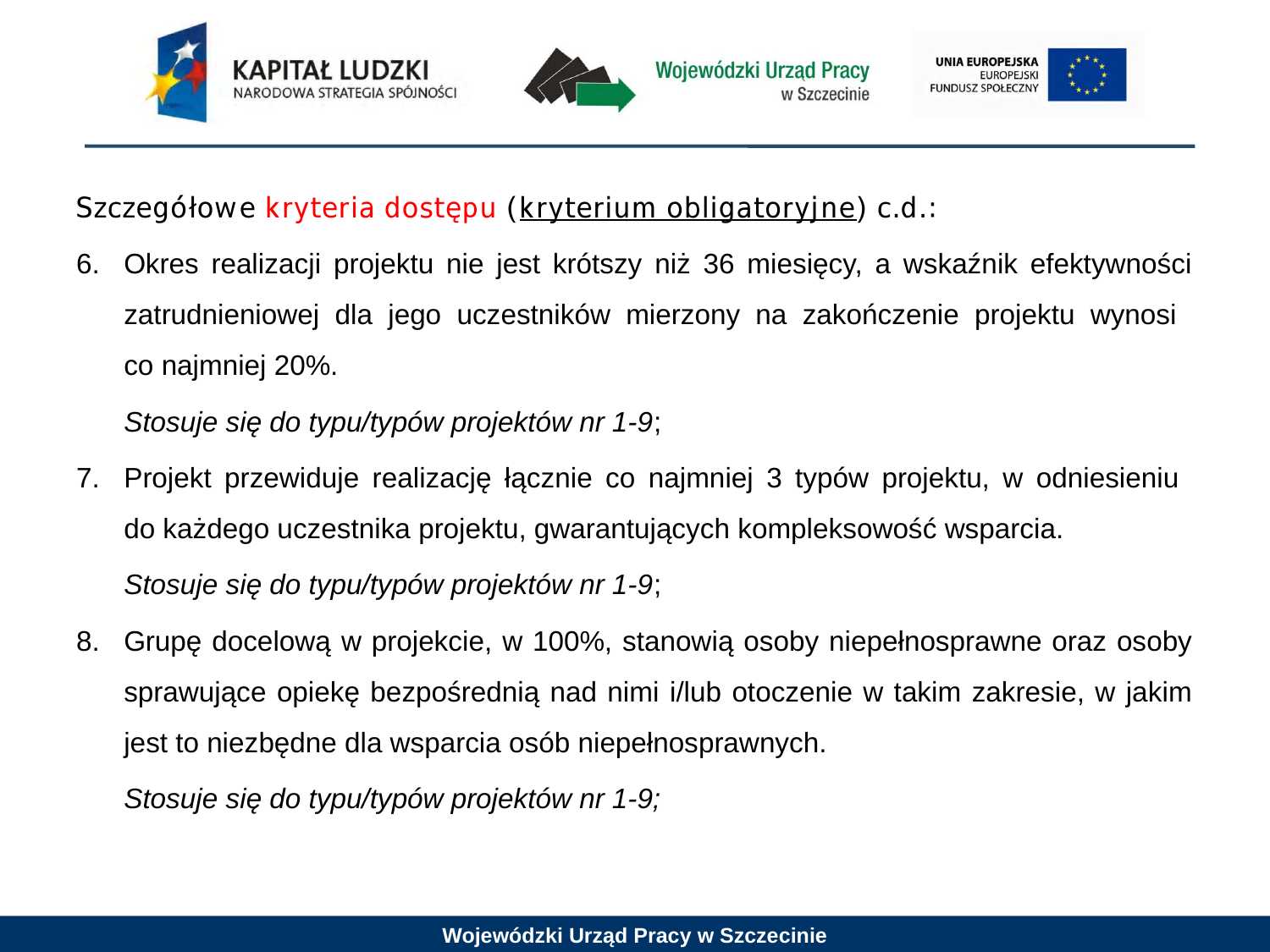

Szczegółowe kryteria dostępu (kryterium obligatoryjne) c.d.:
Okres realizacji projektu nie jest krótszy niż 36 miesięcy, a wskaźnik efektywności zatrudnieniowej dla jego uczestników mierzony na zakończenie projektu wynosi
co najmniej 20%.
	Stosuje się do typu/typów projektów nr 1-9;
Projekt przewiduje realizację łącznie co najmniej 3 typów projektu, w odniesieniu
do każdego uczestnika projektu, gwarantujących kompleksowość wsparcia.
	Stosuje się do typu/typów projektów nr 1-9;
Grupę docelową w projekcie, w 100%, stanowią osoby niepełnosprawne oraz osoby sprawujące opiekę bezpośrednią nad nimi i/lub otoczenie w takim zakresie, w jakim jest to niezbędne dla wsparcia osób niepełnosprawnych.
	Stosuje się do typu/typów projektów nr 1-9;